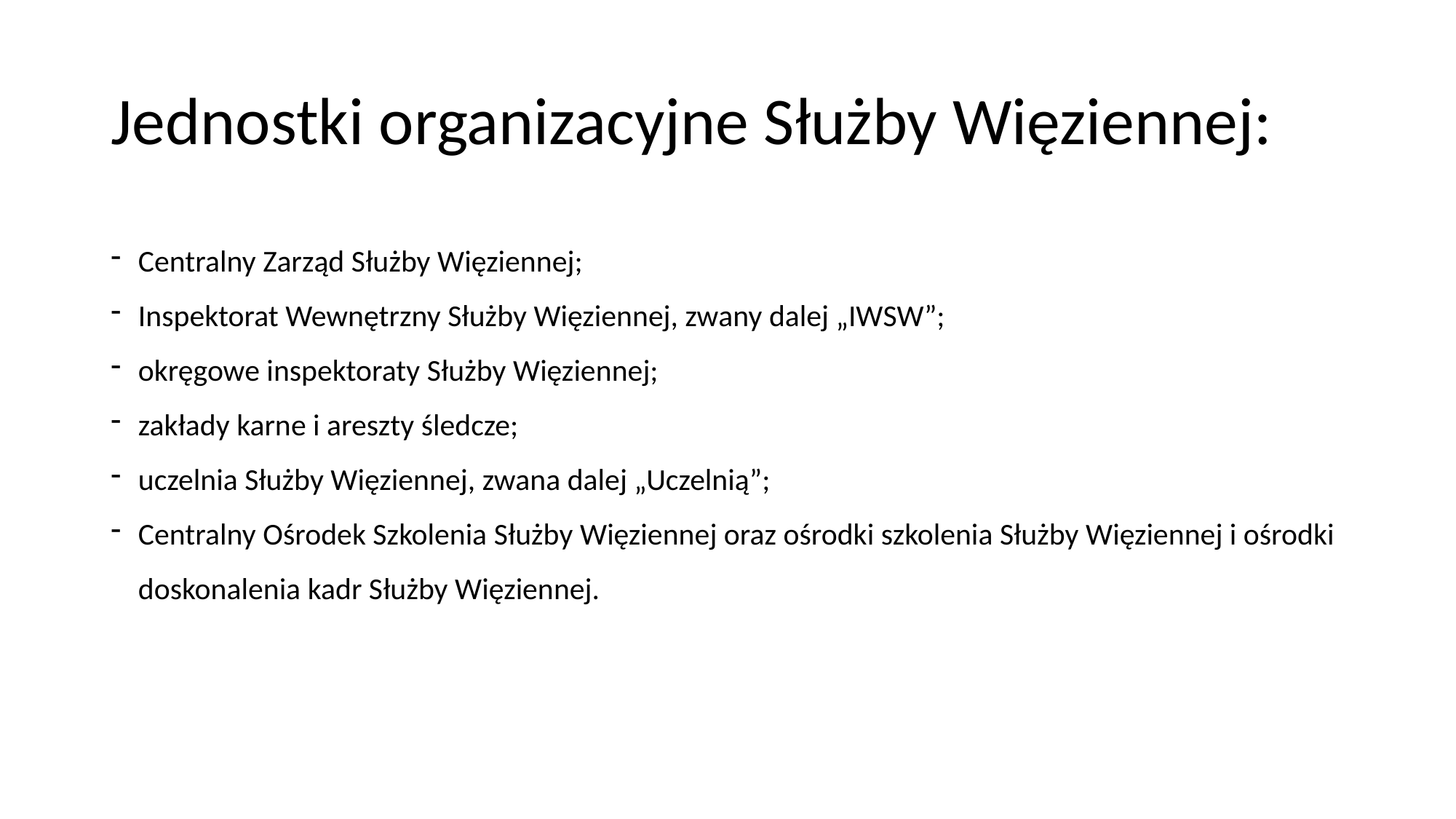

# Jednostki organizacyjne Służby Więziennej:
Centralny Zarząd Służby Więziennej;
Inspektorat Wewnętrzny Służby Więziennej, zwany dalej „IWSW”;
okręgowe inspektoraty Służby Więziennej;
zakłady karne i areszty śledcze;
uczelnia Służby Więziennej, zwana dalej „Uczelnią”;
Centralny Ośrodek Szkolenia Służby Więziennej oraz ośrodki szkolenia Służby Więziennej i ośrodki doskonalenia kadr Służby Więziennej.